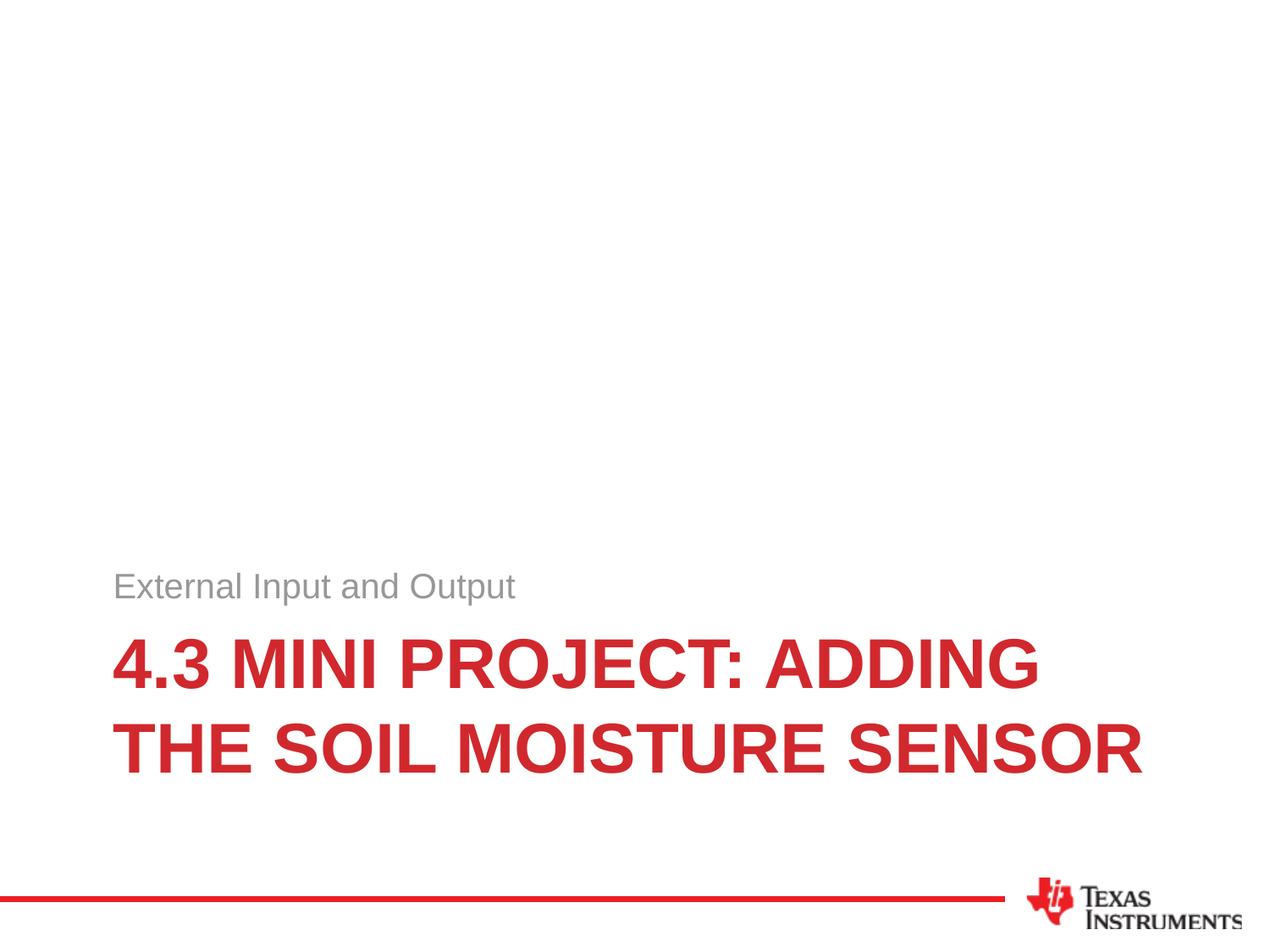

External Input and Output
# 4.3 Mini project: Adding the Soil Moisture Sensor